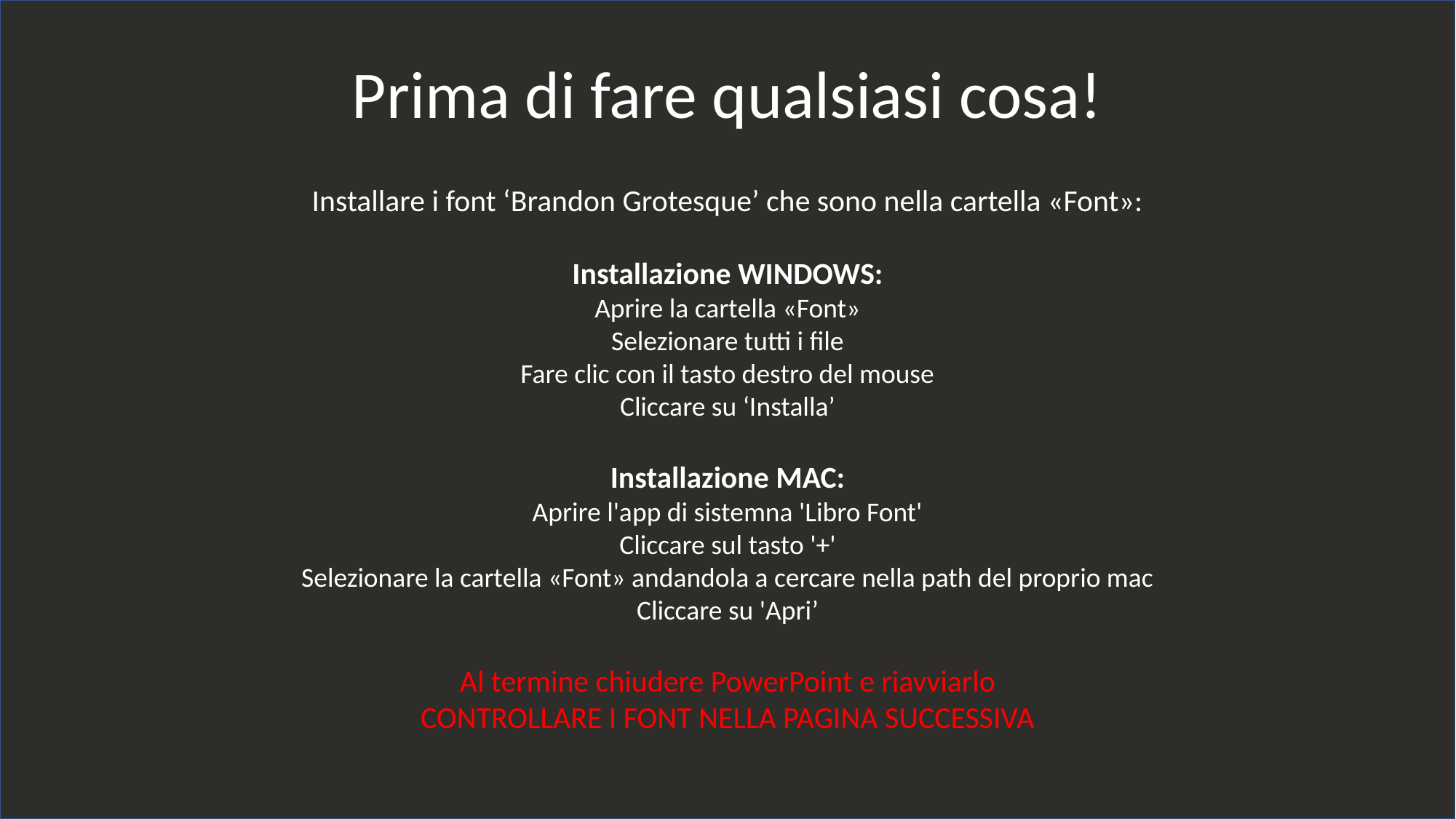

Prima di fare qualsiasi cosa!
Installare i font ‘Brandon Grotesque’ che sono nella cartella «Font»:

Installazione WINDOWS:
Aprire la cartella «Font»
Selezionare tutti i file
Fare clic con il tasto destro del mouse
Cliccare su ‘Installa’

Installazione MAC:
Aprire l'app di sistemna 'Libro Font'
Cliccare sul tasto '+'
Selezionare la cartella «Font» andandola a cercare nella path del proprio mac
Cliccare su 'Apri’

Al termine chiudere PowerPoint e riavviarlo
CONTROLLARE I FONT NELLA PAGINA SUCCESSIVA